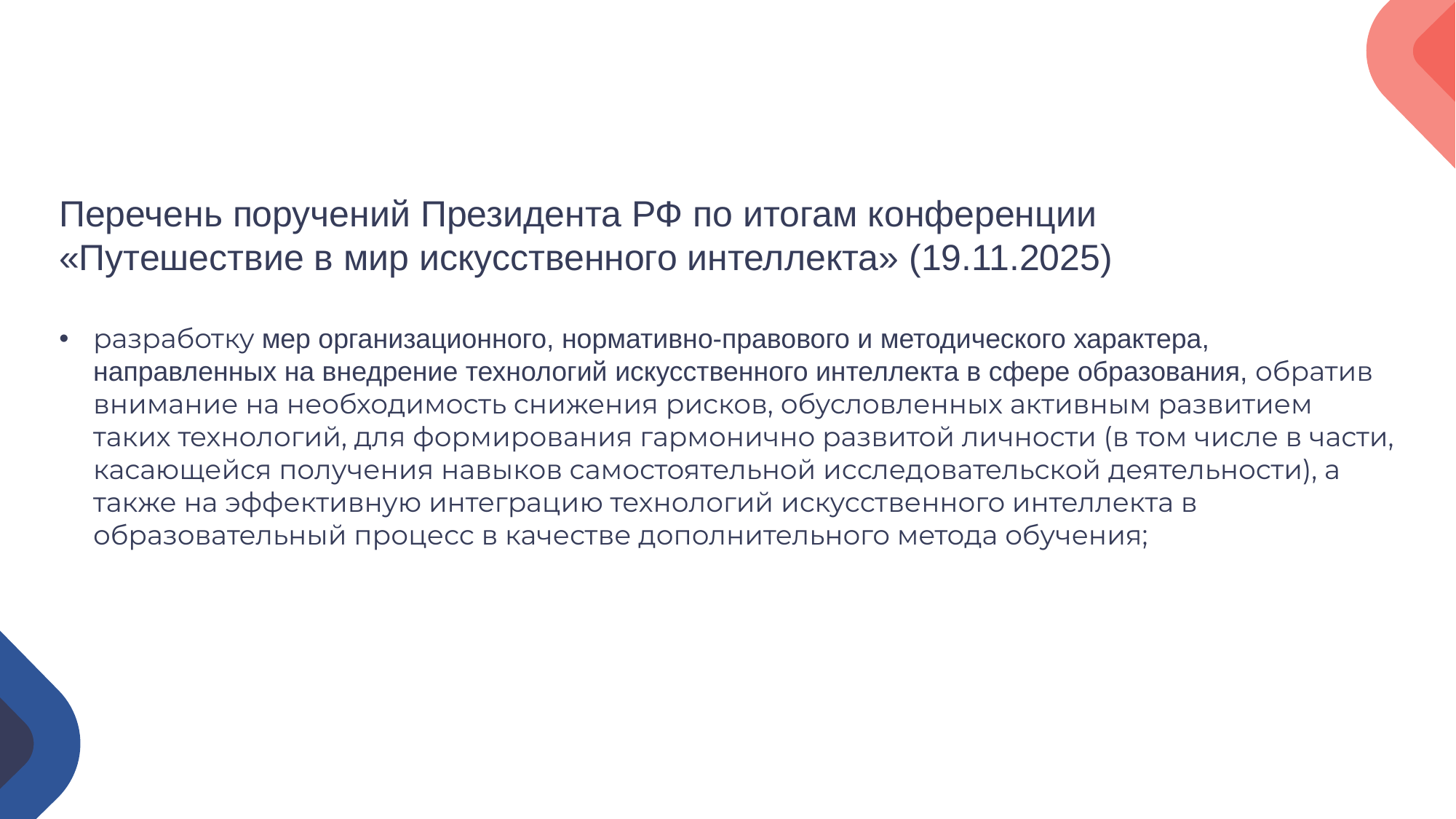

Перечень поручений Президента РФ по итогам конференции
«Путешествие в мир искусственного интеллекта» (19.11.2025)

разработку мер организационного, нормативно-правового и методического характера, направленных на внедрение технологий искусственного интеллекта в сфере образования, обратив  внимание на необходимость снижения рисков, обусловленных активным развитием таких технологий, для формирования гармонично развитой личности (в том числе в части, касающейся получения навыков самостоятельной исследовательской деятельности), а также на эффективную интеграцию технологий искусственного интеллекта в образовательный процесс в качестве дополнительного метода обучения;